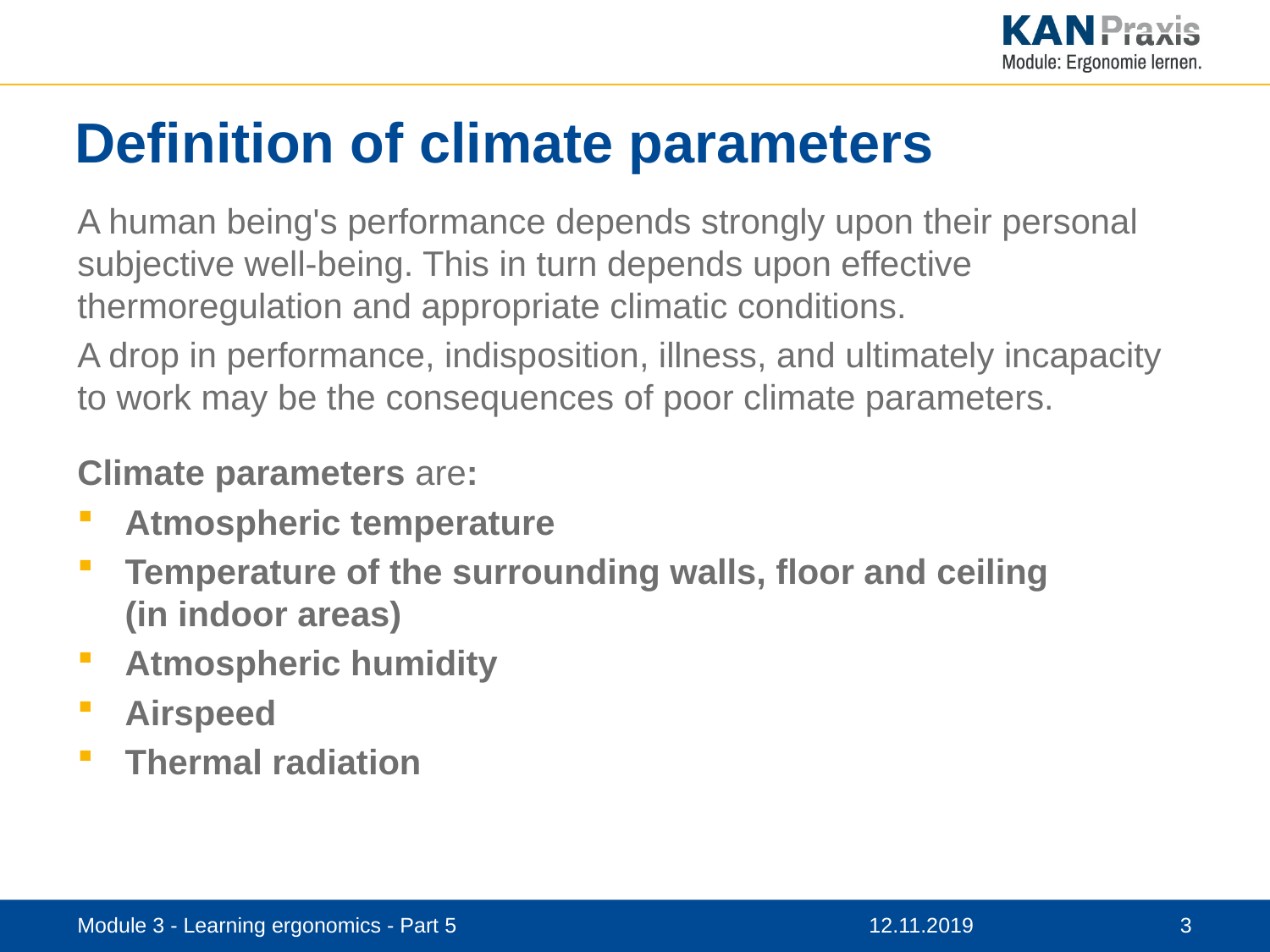

# Definition of climate parameters
A human being's performance depends strongly upon their personal subjective well-being. This in turn depends upon effective thermoregulation and appropriate climatic conditions.
A drop in performance, indisposition, illness, and ultimately incapacity to work may be the consequences of poor climate parameters.

Climate parameters are:
Atmospheric temperature
Temperature of the surrounding walls, floor and ceiling
(in indoor areas)
Atmospheric humidity
Airspeed
Thermal radiation

Module 3 - Learning ergonomics - Part 5
12.11.2019
3